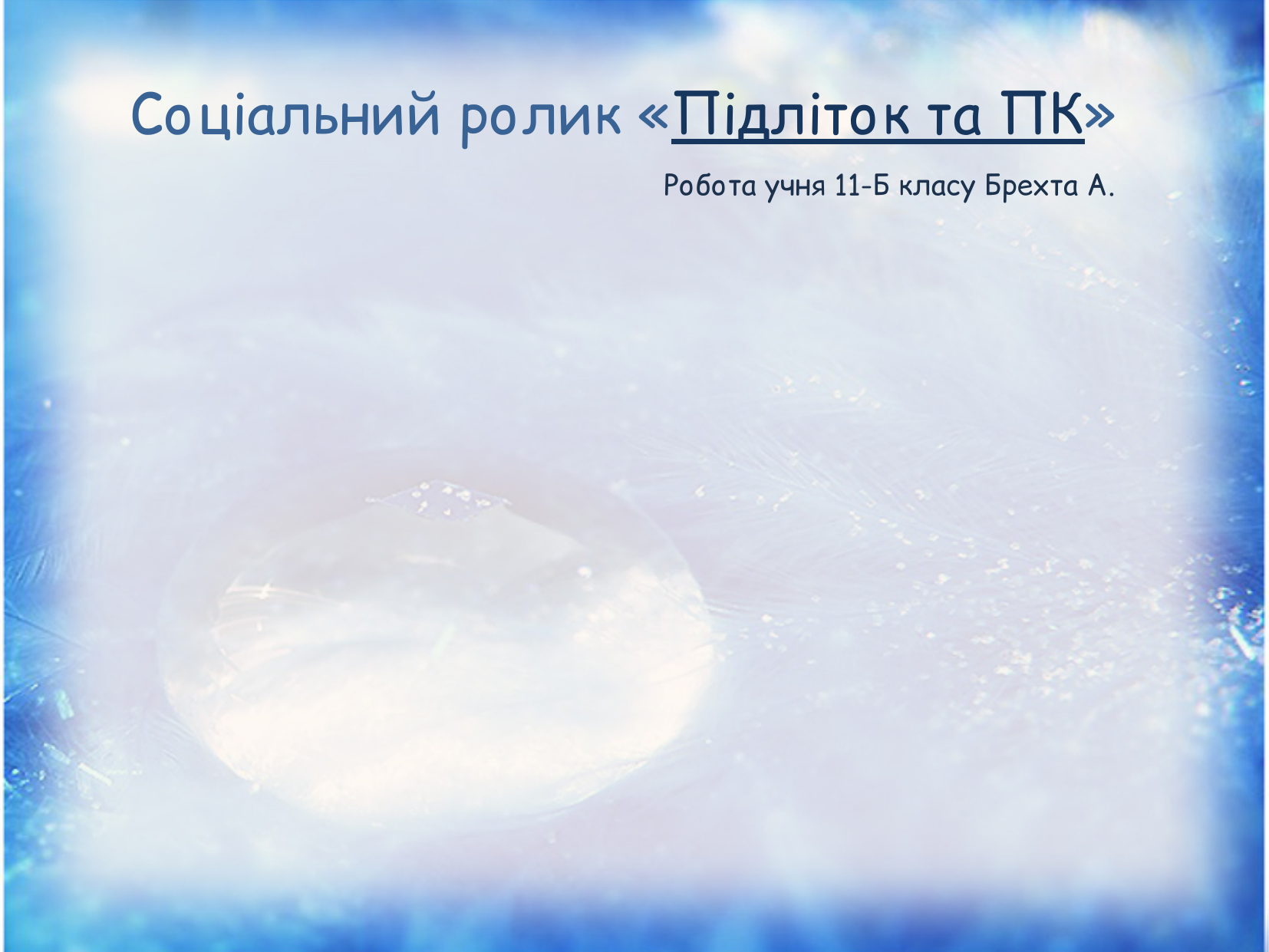

# Соціальний ролик «Підліток та ПК»
Робота учня 11-Б класу Брехта А.